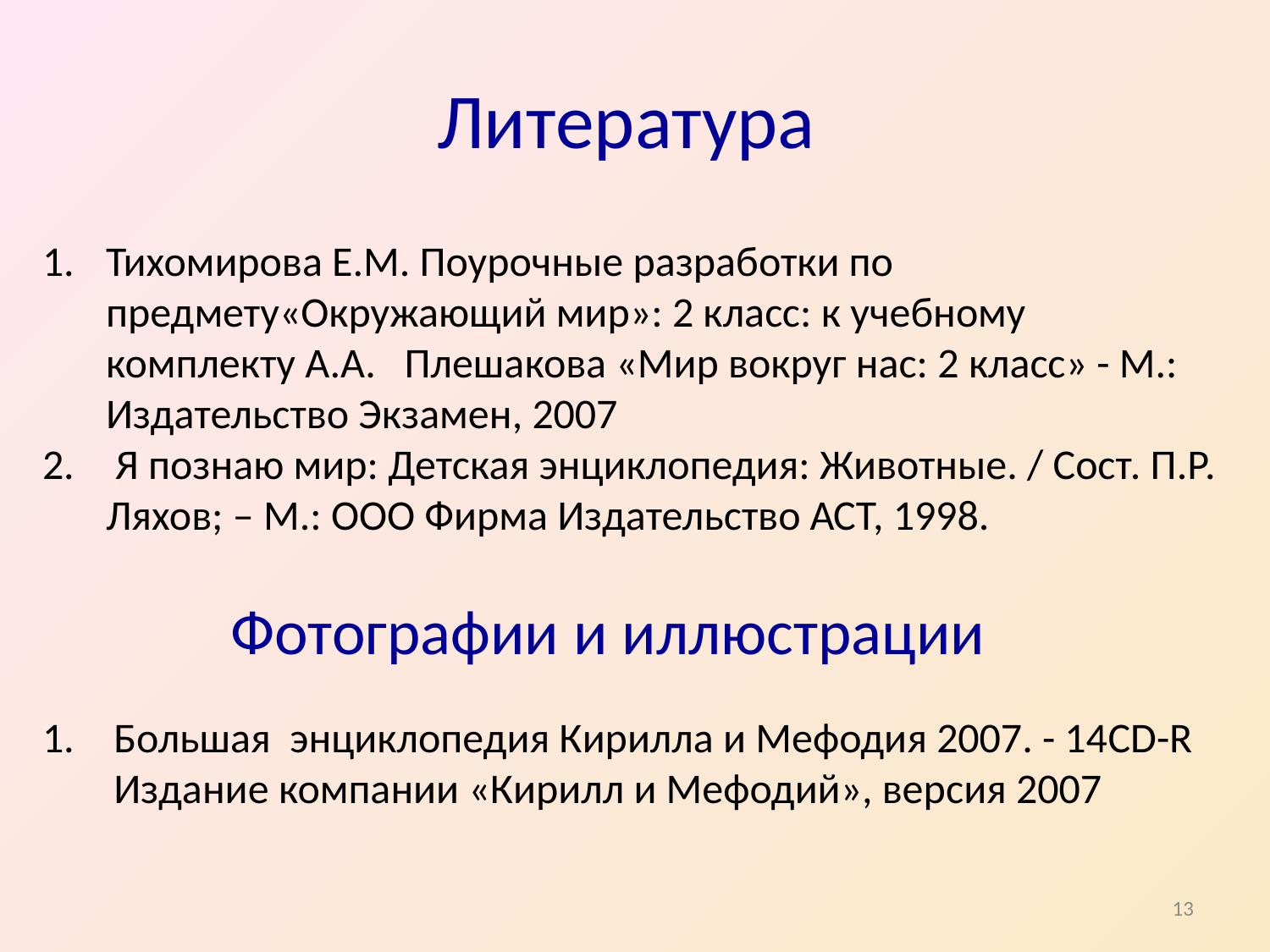

# Литература
Тихомирова Е.М. Поурочные разработки по предмету«Окружающий мир»: 2 класс: к учебному комплекту А.А.   Плешакова «Мир вокруг нас: 2 класс» - М.: Издательство Экзамен, 2007
 Я познаю мир: Детская энциклопедия: Животные. / Сост. П.Р. Ляхов; – М.: ООО Фирма Издательство АСТ, 1998.
Фотографии и иллюстрации
Большая  энциклопедия Кирилла и Мефодия 2007. - 14CD-R  Издание компании «Кирилл и Мефодий», версия 2007
13